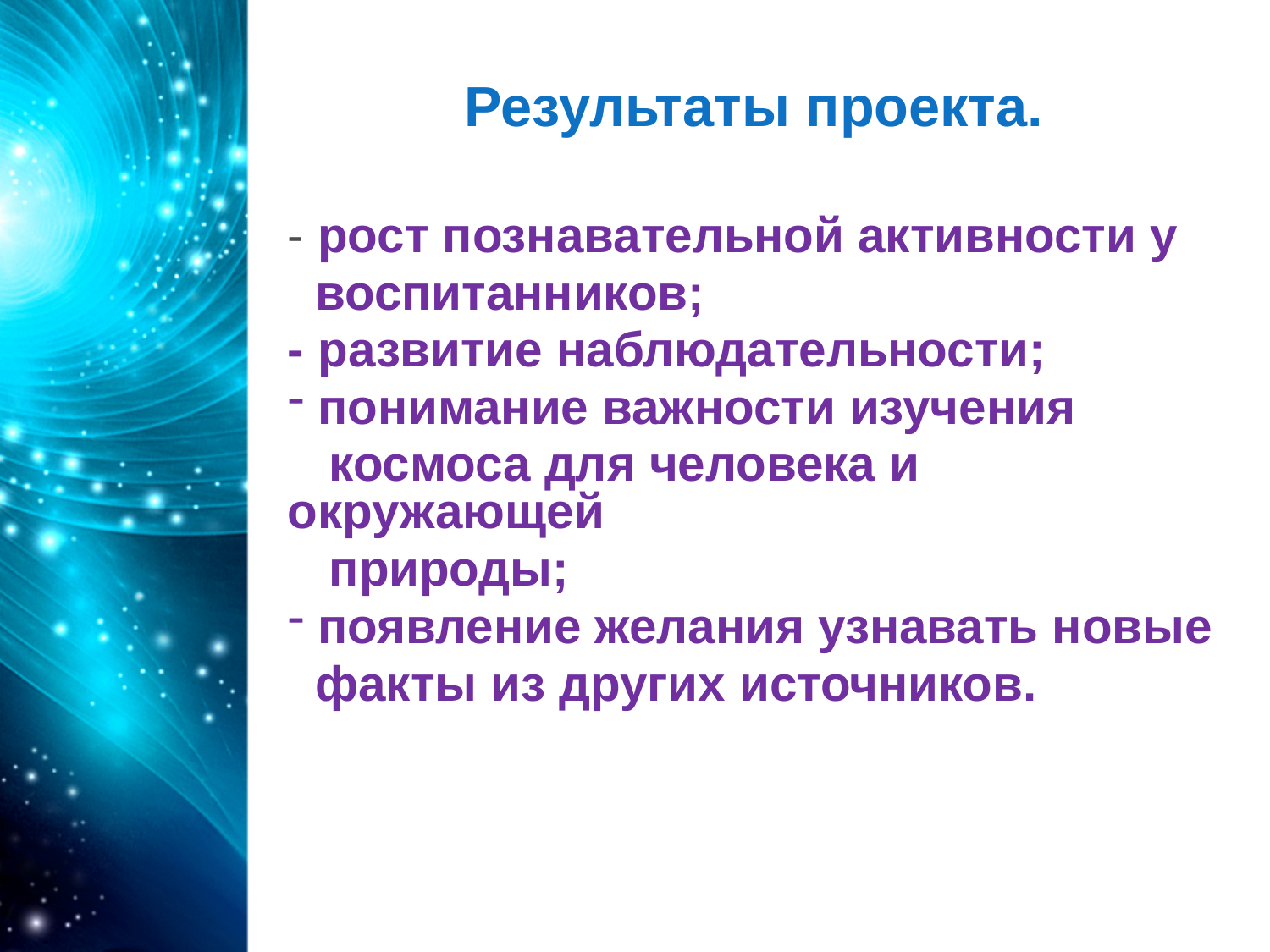

# Результаты проекта.
- рост познавательной активности у
  воспитанников;
- развитие наблюдательности;
 понимание важности изучения
   космоса для человека и окружающей
   природы;
 появление желания узнавать новые
  факты из других источников.